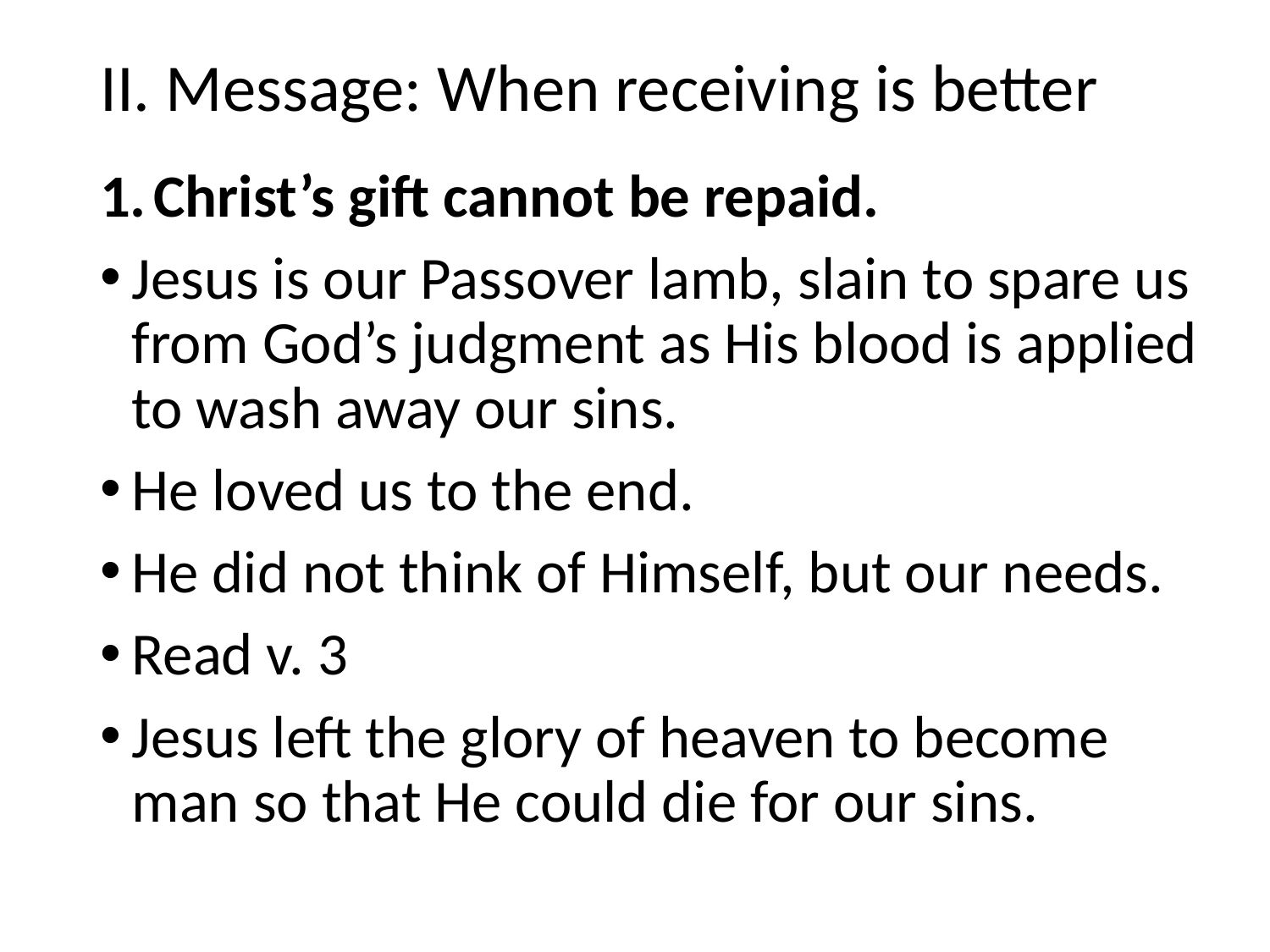

# II. Message: When receiving is better
Christ’s gift cannot be repaid.
Jesus is our Passover lamb, slain to spare us from God’s judgment as His blood is applied to wash away our sins.
He loved us to the end.
He did not think of Himself, but our needs.
Read v. 3
Jesus left the glory of heaven to become man so that He could die for our sins.